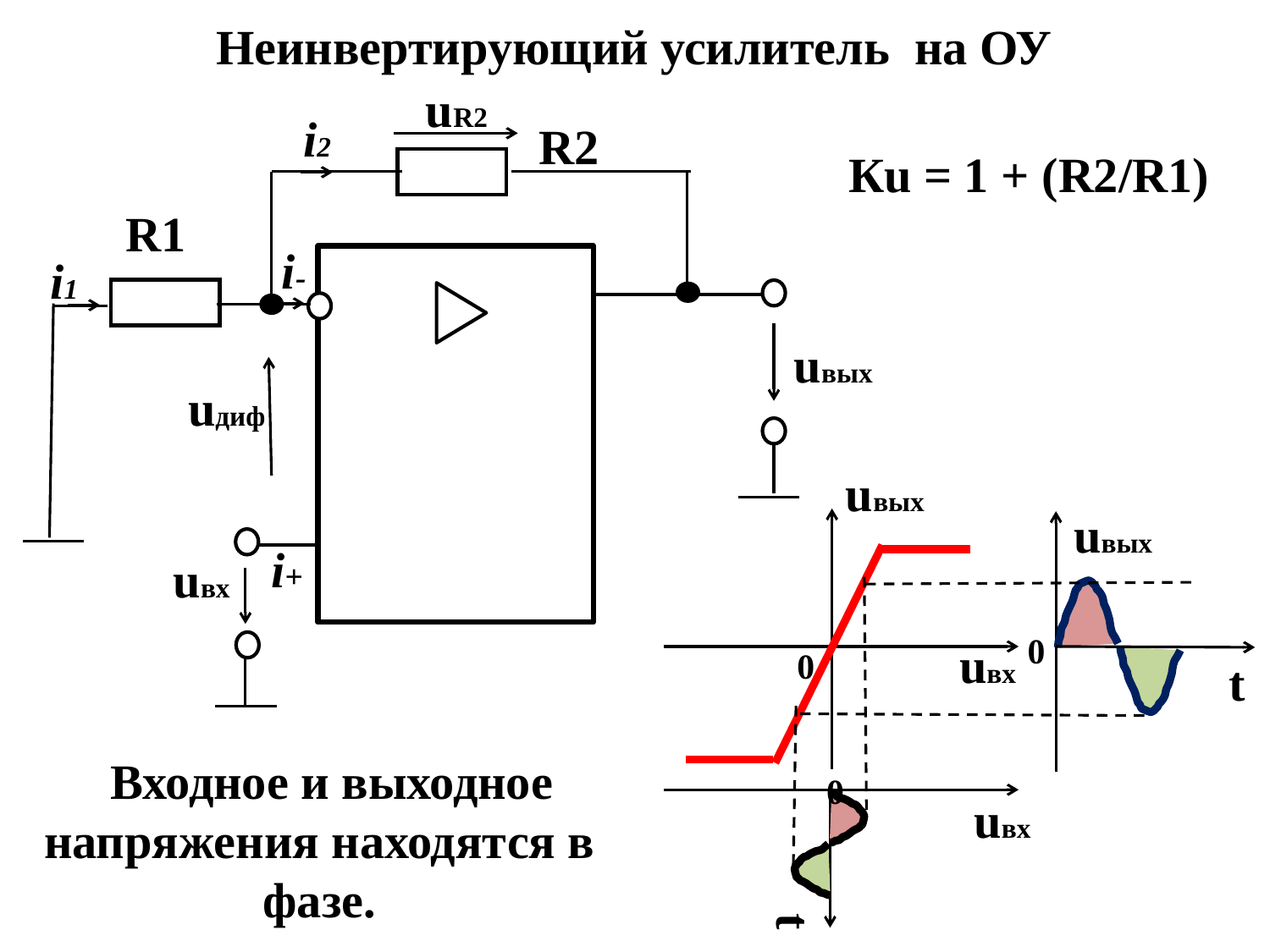

Неинвертирующий усилитель  на ОУ
uR2
i2
R2

R1
i-
i1

uвых
uдиф

i+
uвх

  Кu = 1 + (R2/R1)
uвых
uвых

0
uвх
0
t

0
uвх

t
  Входное и выходное напряжения находятся в фазе.